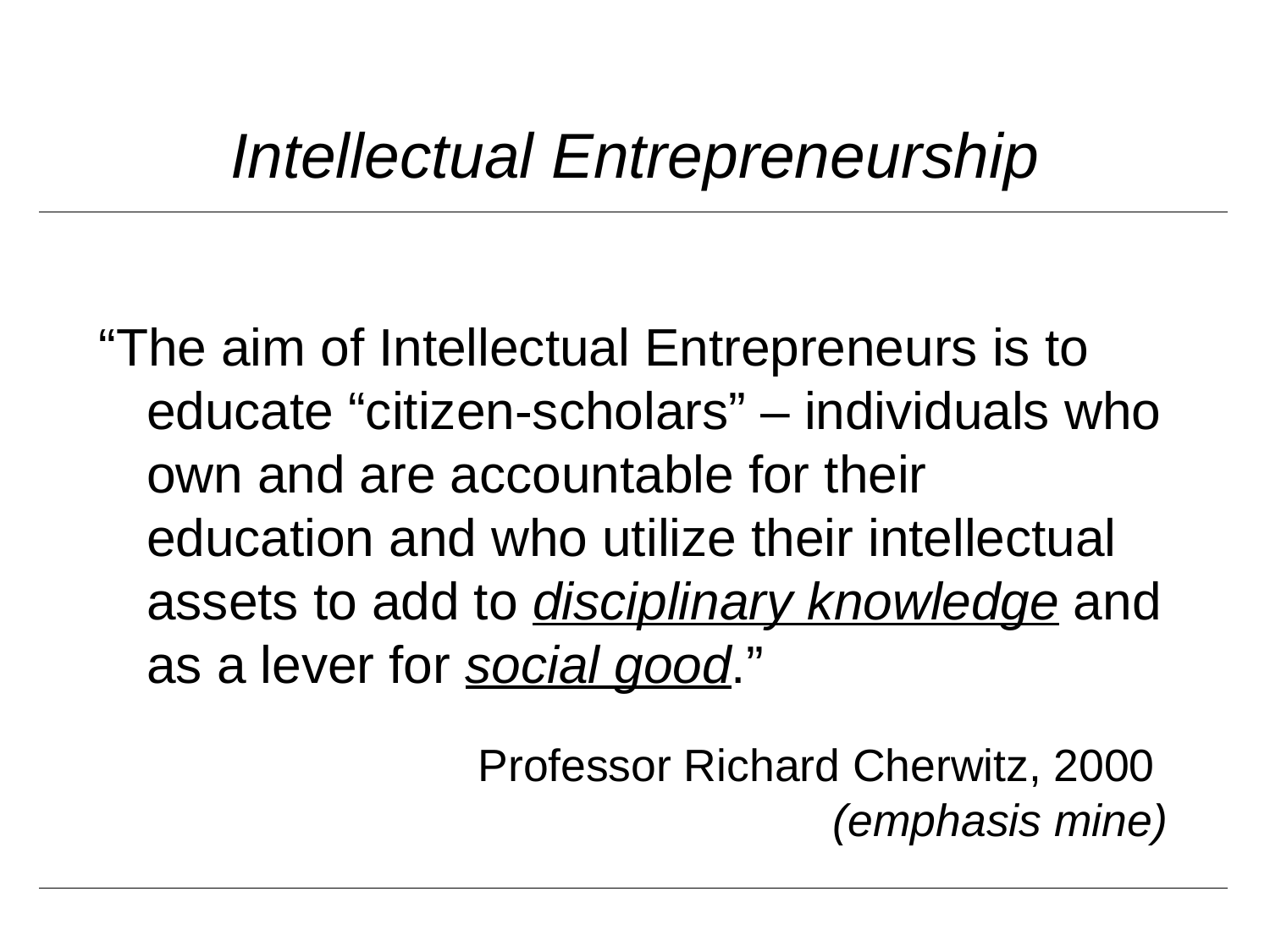

# Intellectual Entrepreneurship

“The aim of Intellectual Entrepreneurs is to educate “citizen-scholars” – individuals who own and are accountable for their education and who utilize their intellectual assets to add to disciplinary knowledge and as a lever for social good.”
					Professor Richard Cherwitz, 2000
(emphasis mine)